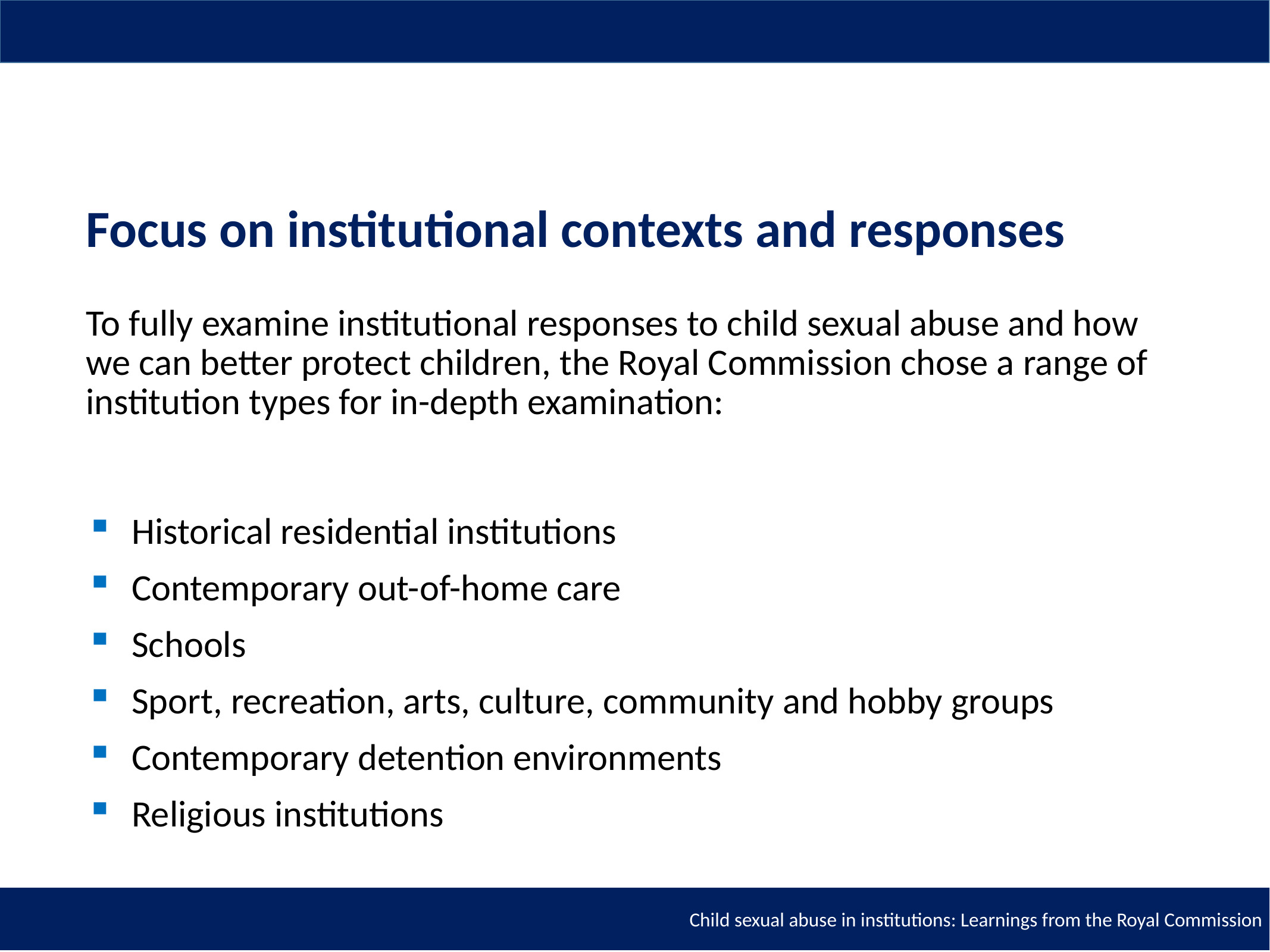

# Focus on institutional contexts and responses

To fully examine institutional responses to child sexual abuse and how we can better protect children, the Royal Commission chose a range of institution types for in-depth examination:

Historical residential institutions
Contemporary out-of-home care
Schools
Sport, recreation, arts, culture, community and hobby groups
Contemporary detention environments
Religious institutions